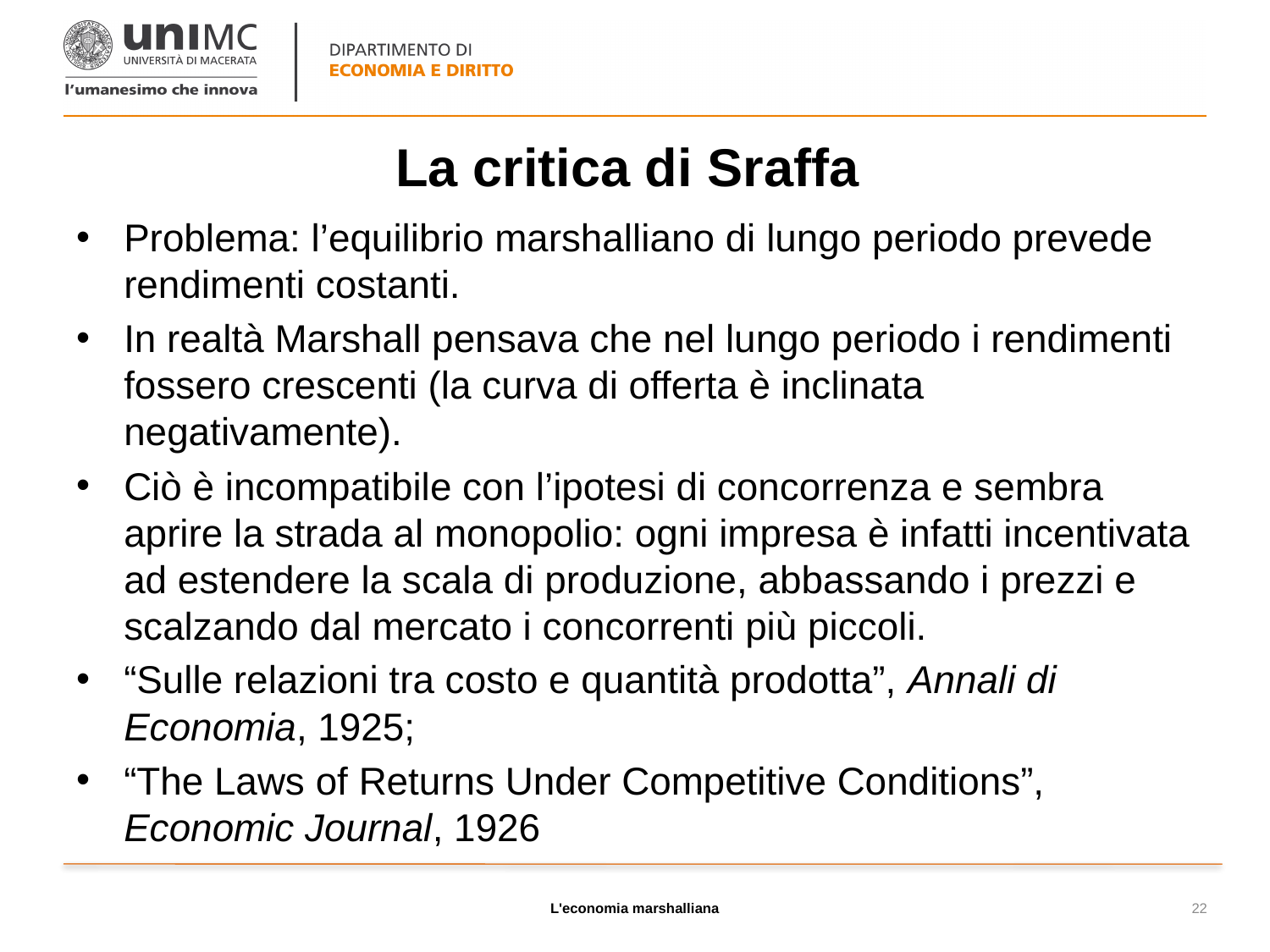

# La critica di Sraffa
Problema: l’equilibrio marshalliano di lungo periodo prevede rendimenti costanti.
In realtà Marshall pensava che nel lungo periodo i rendimenti fossero crescenti (la curva di offerta è inclinata negativamente).
Ciò è incompatibile con l’ipotesi di concorrenza e sembra aprire la strada al monopolio: ogni impresa è infatti incentivata ad estendere la scala di produzione, abbassando i prezzi e scalzando dal mercato i concorrenti più piccoli.
“Sulle relazioni tra costo e quantità prodotta”, Annali di Economia, 1925;
“The Laws of Returns Under Competitive Conditions”, Economic Journal, 1926
L'economia marshalliana
22